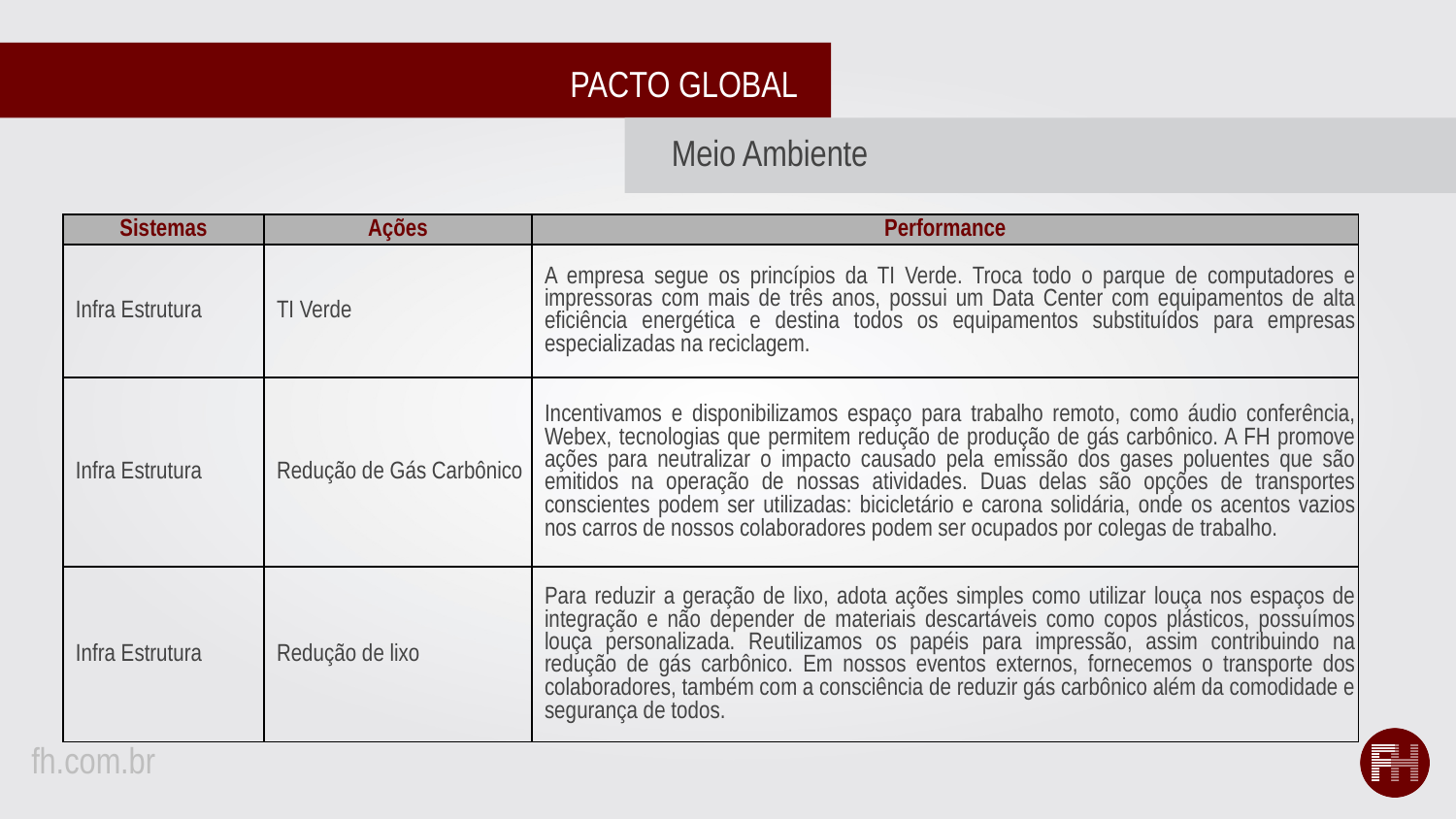

PACTO GLOBAL
Meio Ambiente

| Sistemas | Ações | Performance |
| --- | --- | --- |
| Infra Estrutura | TI Verde | A empresa segue os princípios da TI Verde. Troca todo o parque de computadores e impressoras com mais de três anos, possui um Data Center com equipamentos de alta eficiência energética e destina todos os equipamentos substituídos para empresas especializadas na reciclagem. |
| Infra Estrutura | Redução de Gás Carbônico | Incentivamos e disponibilizamos espaço para trabalho remoto, como áudio conferência, Webex, tecnologias que permitem redução de produção de gás carbônico. A FH promove ações para neutralizar o impacto causado pela emissão dos gases poluentes que são emitidos na operação de nossas atividades. Duas delas são opções de transportes conscientes podem ser utilizadas: bicicletário e carona solidária, onde os acentos vazios nos carros de nossos colaboradores podem ser ocupados por colegas de trabalho. |
| Infra Estrutura | Redução de lixo | Para reduzir a geração de lixo, adota ações simples como utilizar louça nos espaços de integração e não depender de materiais descartáveis como copos plásticos, possuímos louça personalizada. Reutilizamos os papéis para impressão, assim contribuindo na redução de gás carbônico. Em nossos eventos externos, fornecemos o transporte dos colaboradores, também com a consciência de reduzir gás carbônico além da comodidade e segurança de todos. |